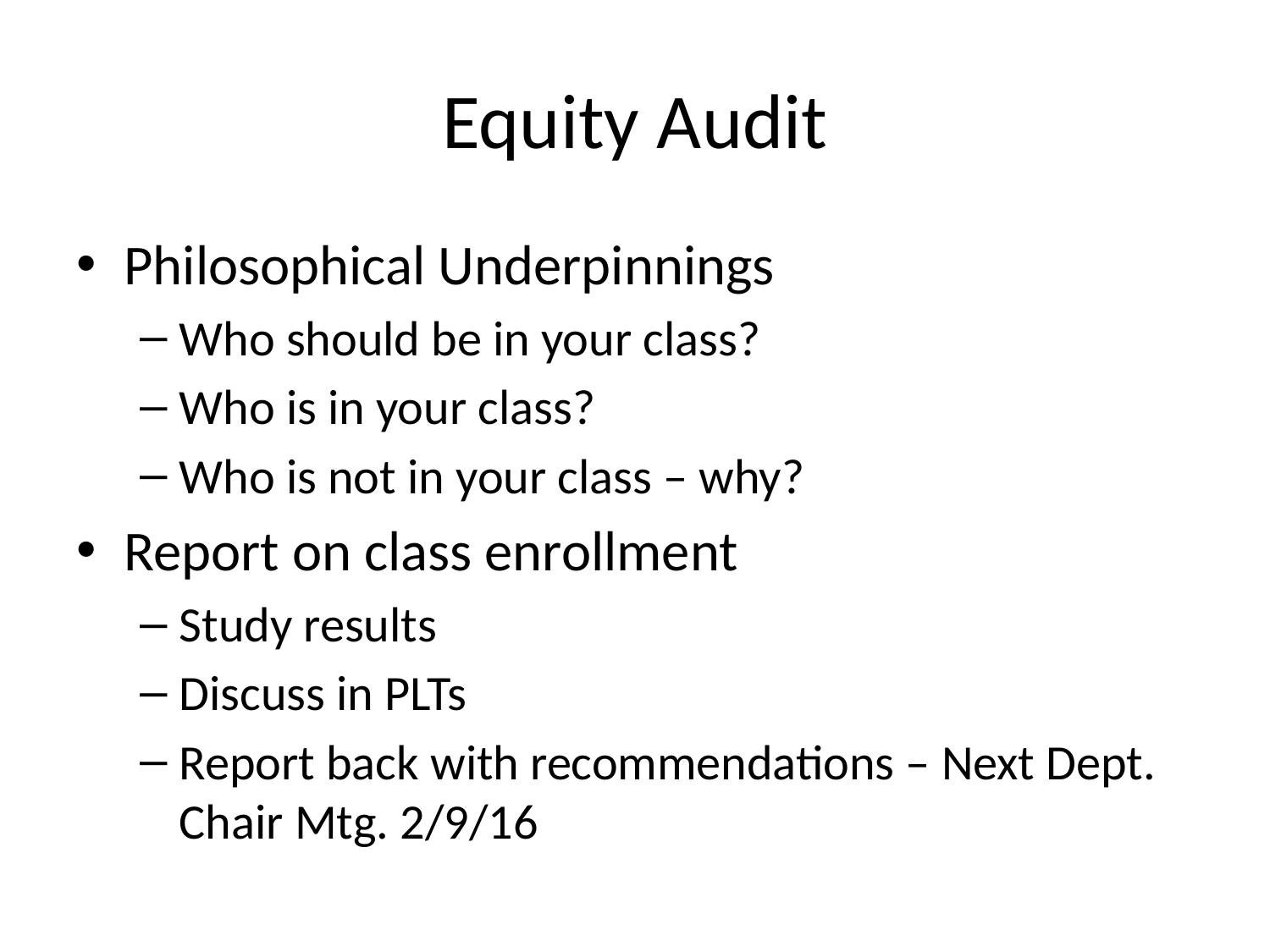

# Equity Audit
Philosophical Underpinnings
Who should be in your class?
Who is in your class?
Who is not in your class – why?
Report on class enrollment
Study results
Discuss in PLTs
Report back with recommendations – Next Dept. Chair Mtg. 2/9/16